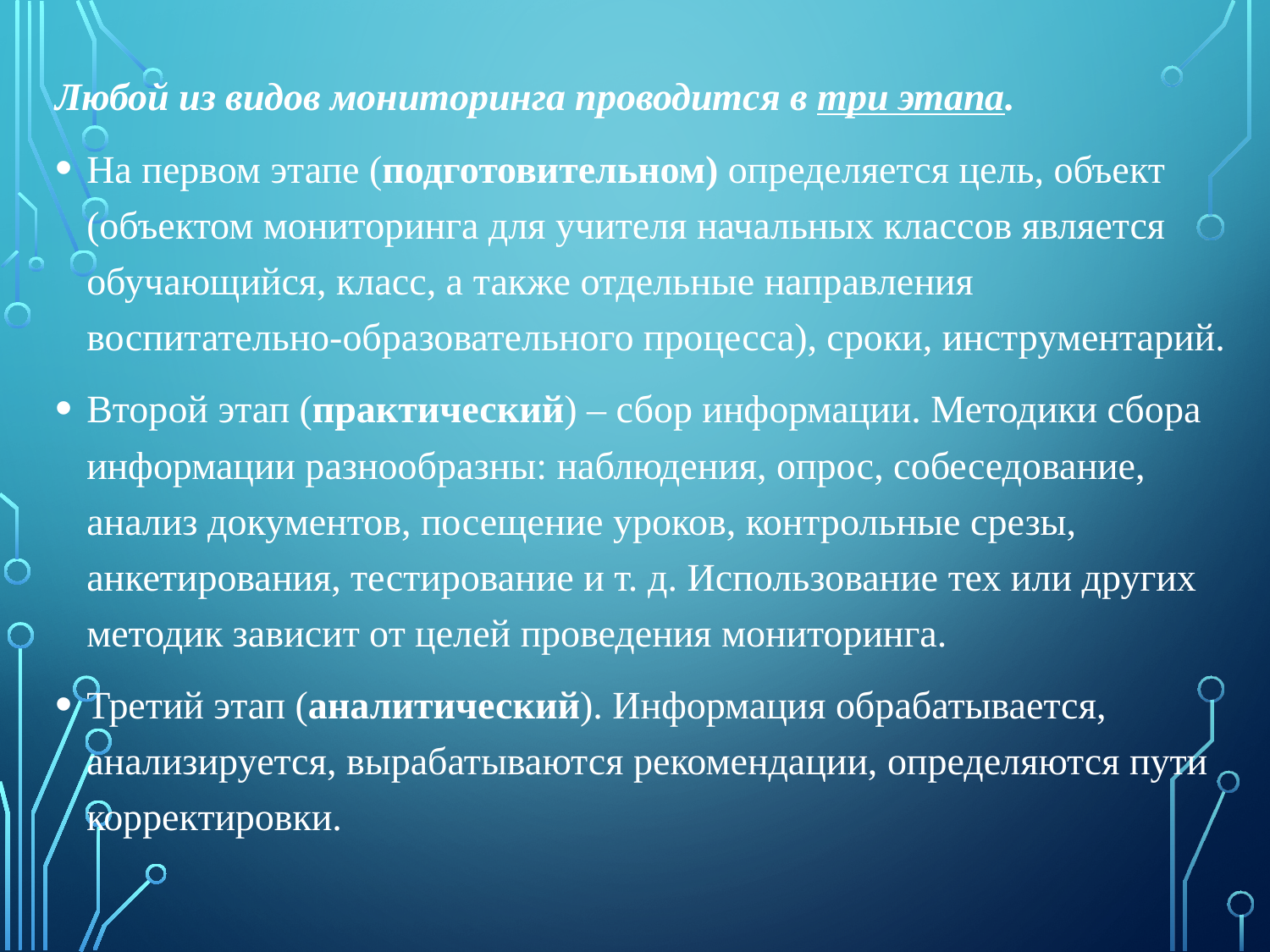

Любой из видов мониторинга проводится в три этапа.
На первом этапе (подготовительном) определяется цель, объект (объектом мониторинга для учителя начальных классов является обучающийся, класс, а также отдельные направления воспитательно-образовательного процесса), сроки, инструментарий.
Второй этап (практический) – сбор информации. Методики сбора информации разнообразны: наблюдения, опрос, собеседование, анализ документов, посещение уроков, контрольные срезы, анкетирования, тестирование и т. д. Использование тех или других методик зависит от целей проведения мониторинга.
Третий этап (аналитический). Информация обрабатывается, анализируется, вырабатываются рекомендации, определяются пути корректировки.